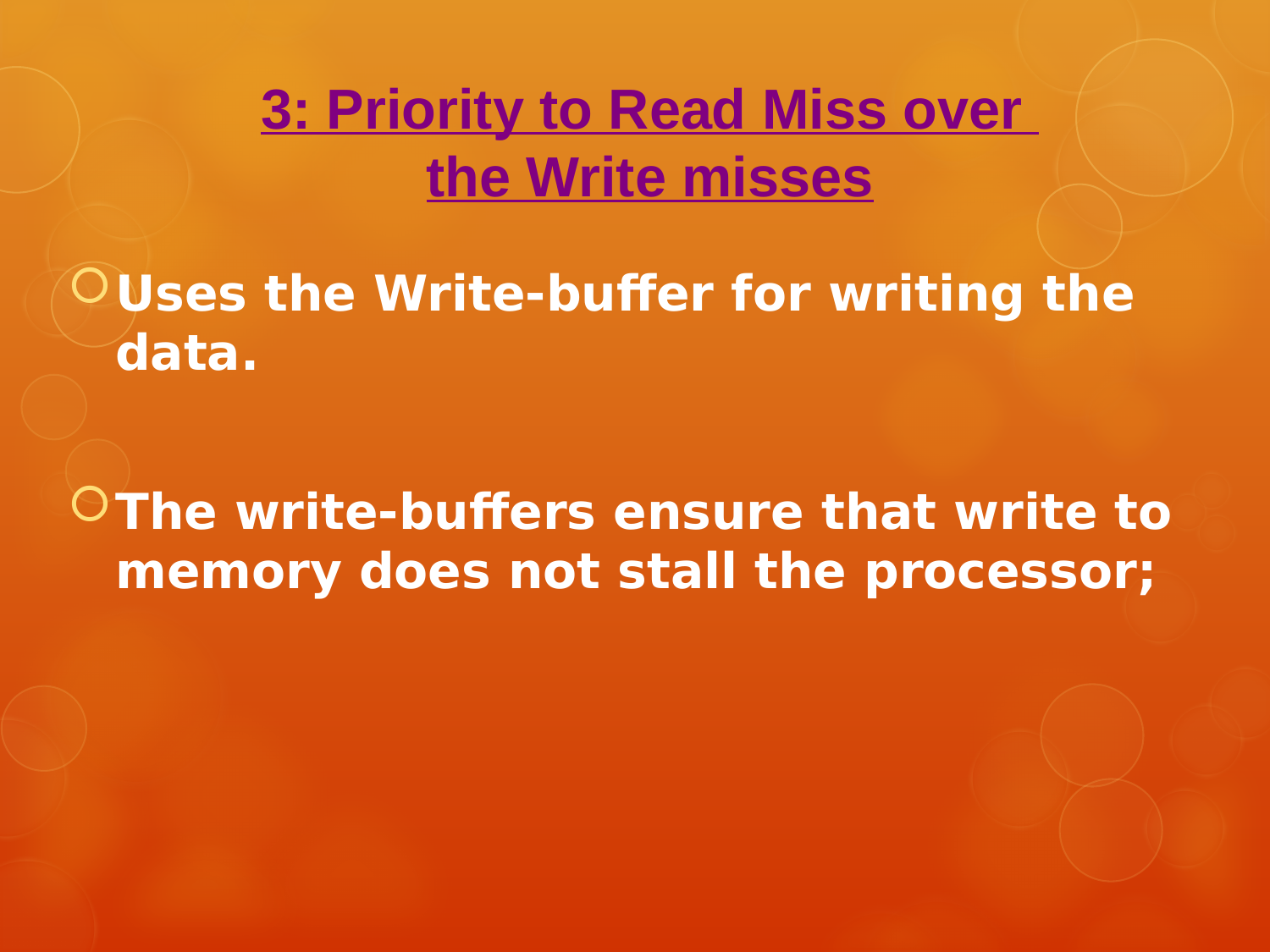

3: Priority to Read Miss over
the Write misses

Uses the Write-buffer for writing the data.

The write-buffers ensure that write to memory does not stall the processor;